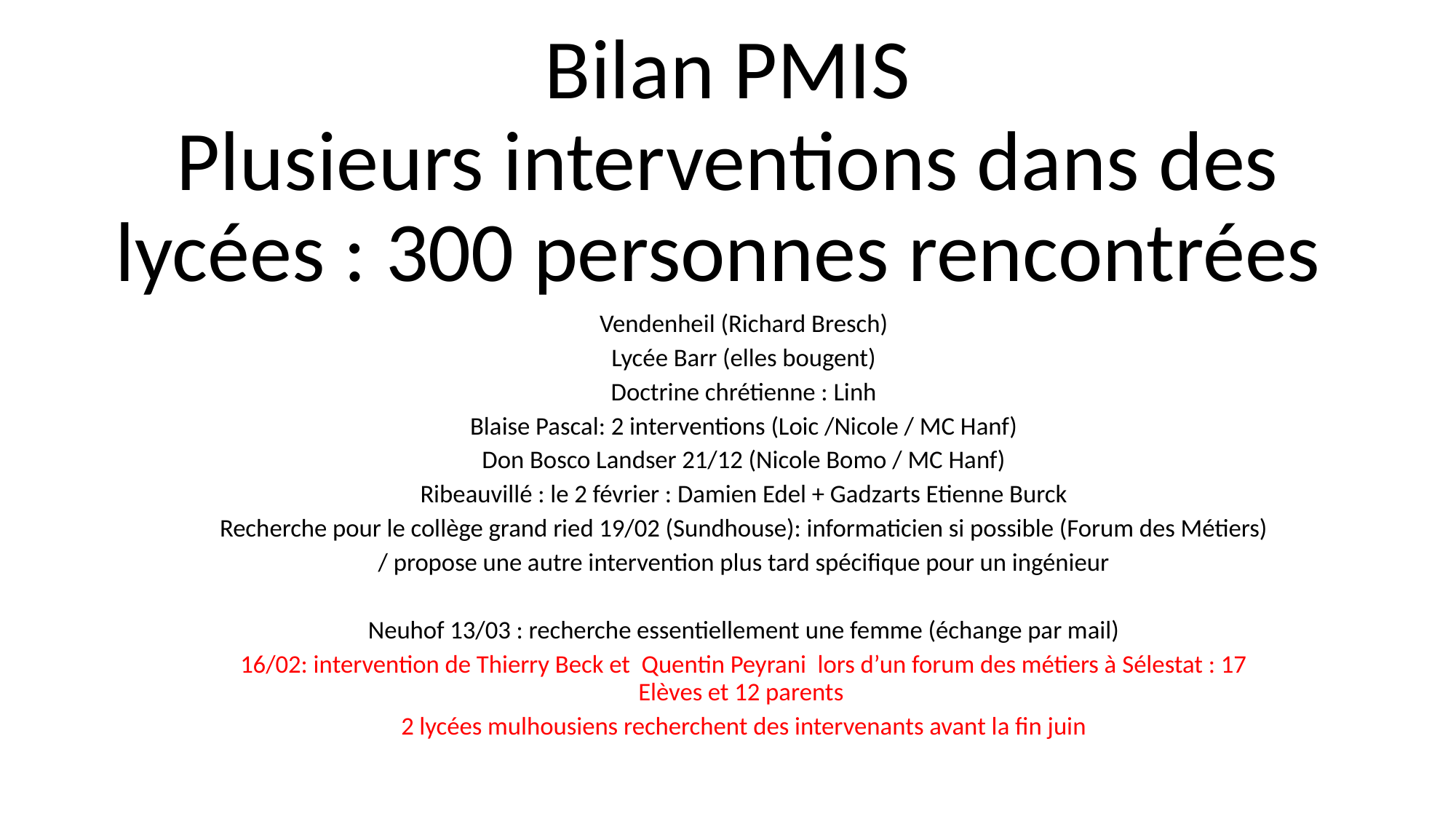

# Bilan PMIS Plusieurs interventions dans des lycées : 300 personnes rencontrées
Vendenheil (Richard Bresch)
Lycée Barr (elles bougent)
Doctrine chrétienne : Linh
Blaise Pascal: 2 interventions (Loic /Nicole / MC Hanf)
Don Bosco Landser 21/12 (Nicole Bomo / MC Hanf)
Ribeauvillé : le 2 février : Damien Edel + Gadzarts Etienne Burck
Recherche pour le collège grand ried 19/02 (Sundhouse): informaticien si possible (Forum des Métiers)
/ propose une autre intervention plus tard spécifique pour un ingénieur

Neuhof 13/03 : recherche essentiellement une femme (échange par mail)
16/02: intervention de Thierry Beck et  Quentin Peyrani  lors d’un forum des métiers à Sélestat : 17 Elèves et 12 parents
2 lycées mulhousiens recherchent des intervenants avant la fin juin